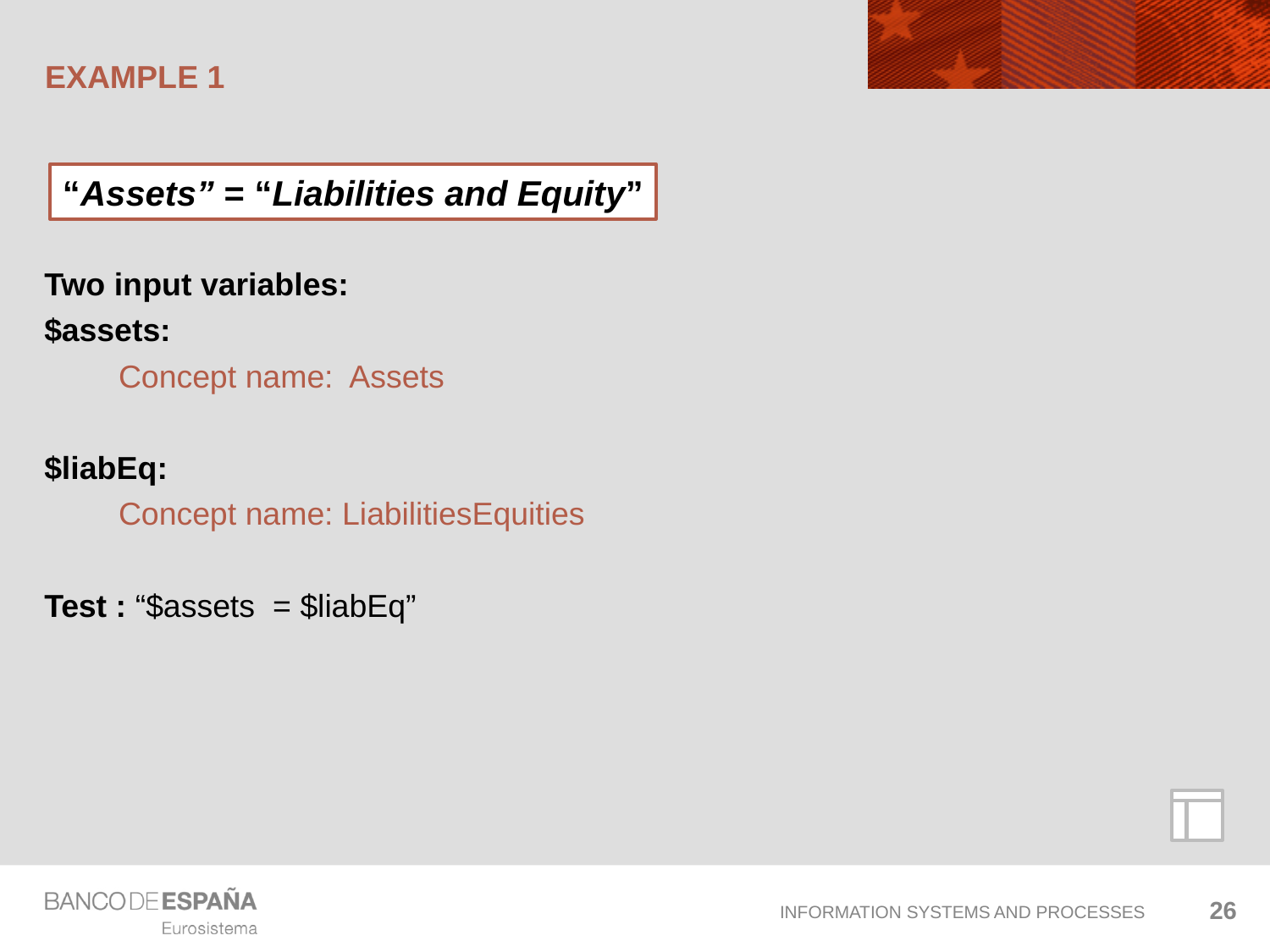

# EXAMPLE 1
“Assets” = “Liabilities and Equity”
Two input variables:
$assets:
Concept name:  Assets

$liabEq:
Concept name: LiabilitiesEquities

Test : “$assets  = $liabEq”

26